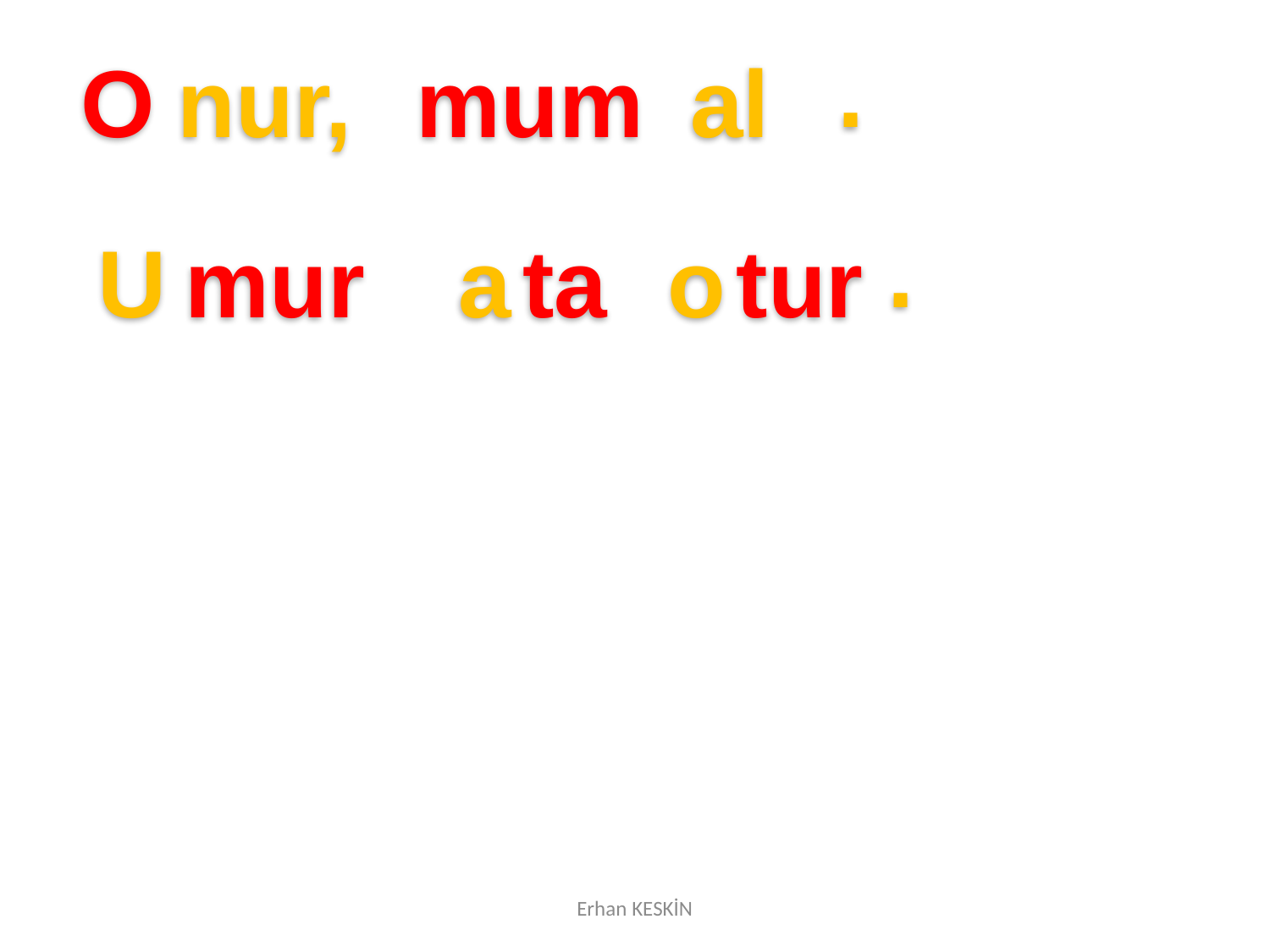

.
O
nur,
mum
al
.
U
mur
a
ta
o
tur
Erhan KESKİN